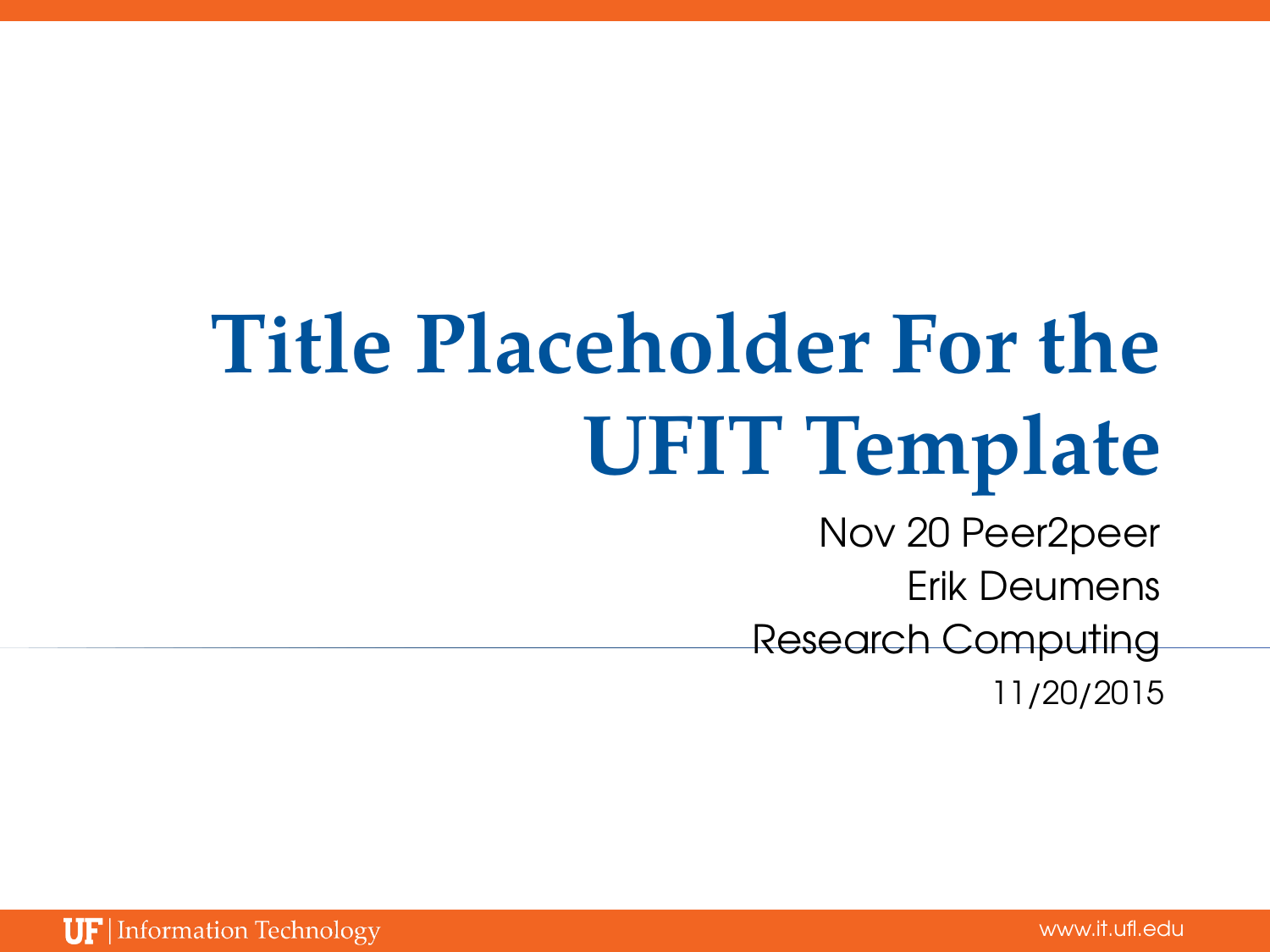

# Title Placeholder For the UFIT Template
Nov 20 Peer2peer
Erik Deumens
Research Computing
11/20/2015